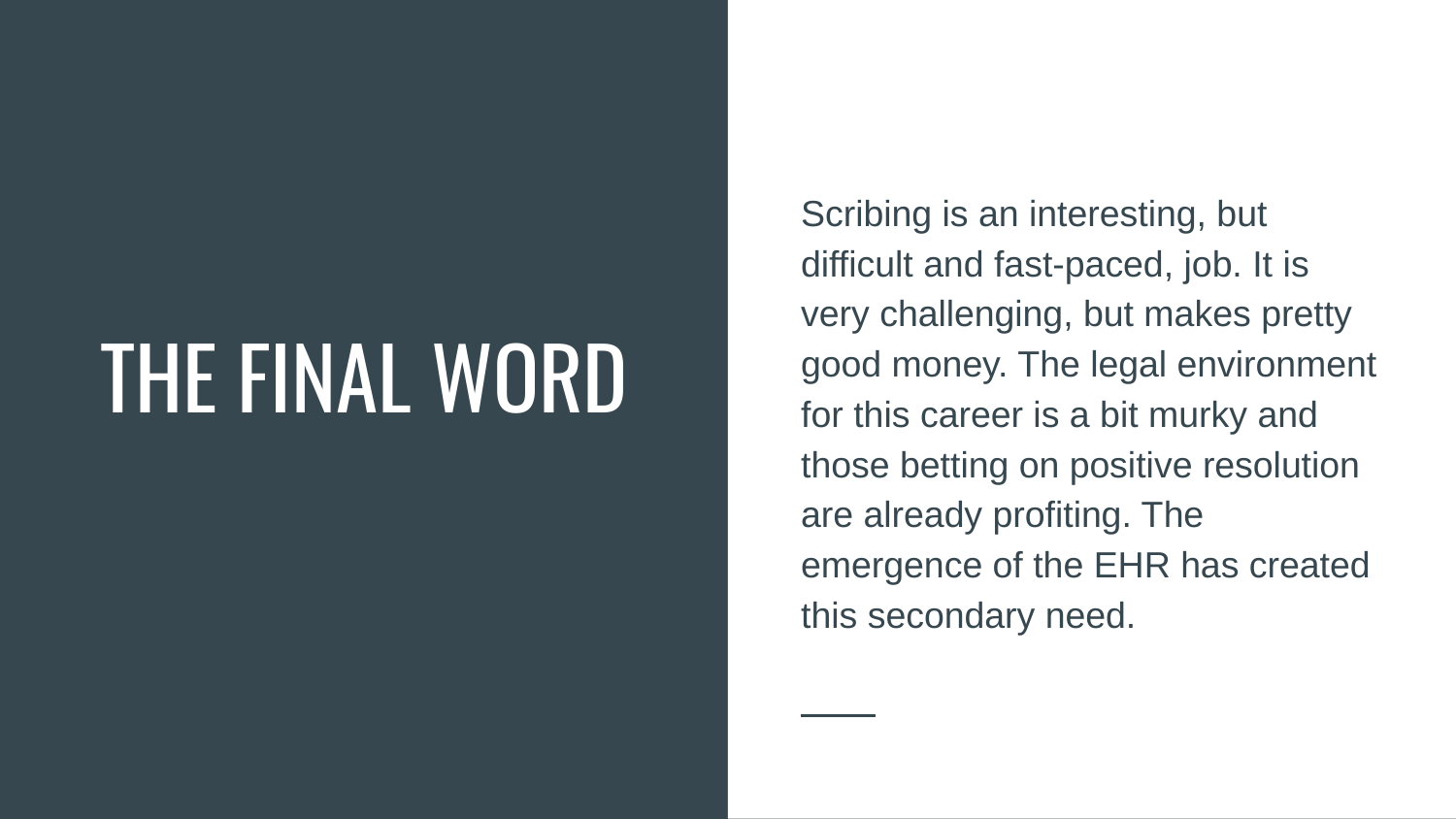

Scribing is an interesting, but difficult and fast-paced, job. It is very challenging, but makes pretty good money. The legal environment for this career is a bit murky and those betting on positive resolution are already profiting. The emergence of the EHR has created this secondary need.
# THE FINAL WORD